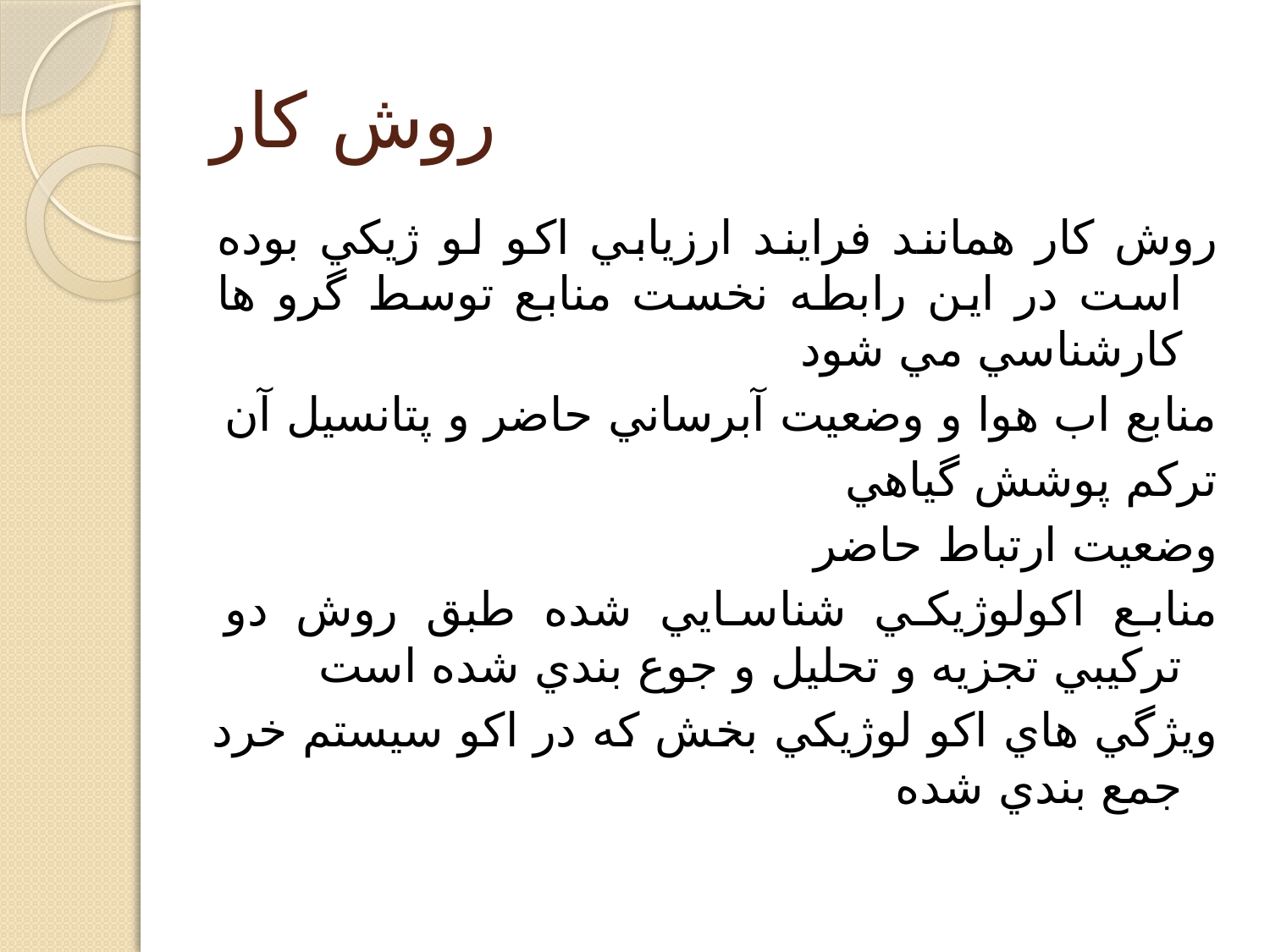

# روش كار
روش كار همانند فرايند ارزيابي اكو لو ژيكي بوده است در اين رابطه نخست منابع توسط گرو ها كارشناسي مي شود
منابع اب هوا و وضعيت آبرساني حاضر و پتانسيل آن
تركم پوشش گياهي
وضعيت ارتباط حاضر
منابع اكولوژيكي شناسايي شده طبق روش دو تركيبي تجزيه و تحليل و جوع بندي شده است
ويژگي هاي اكو لوژيكي بخش كه در اكو سيستم خرد جمع بندي شده